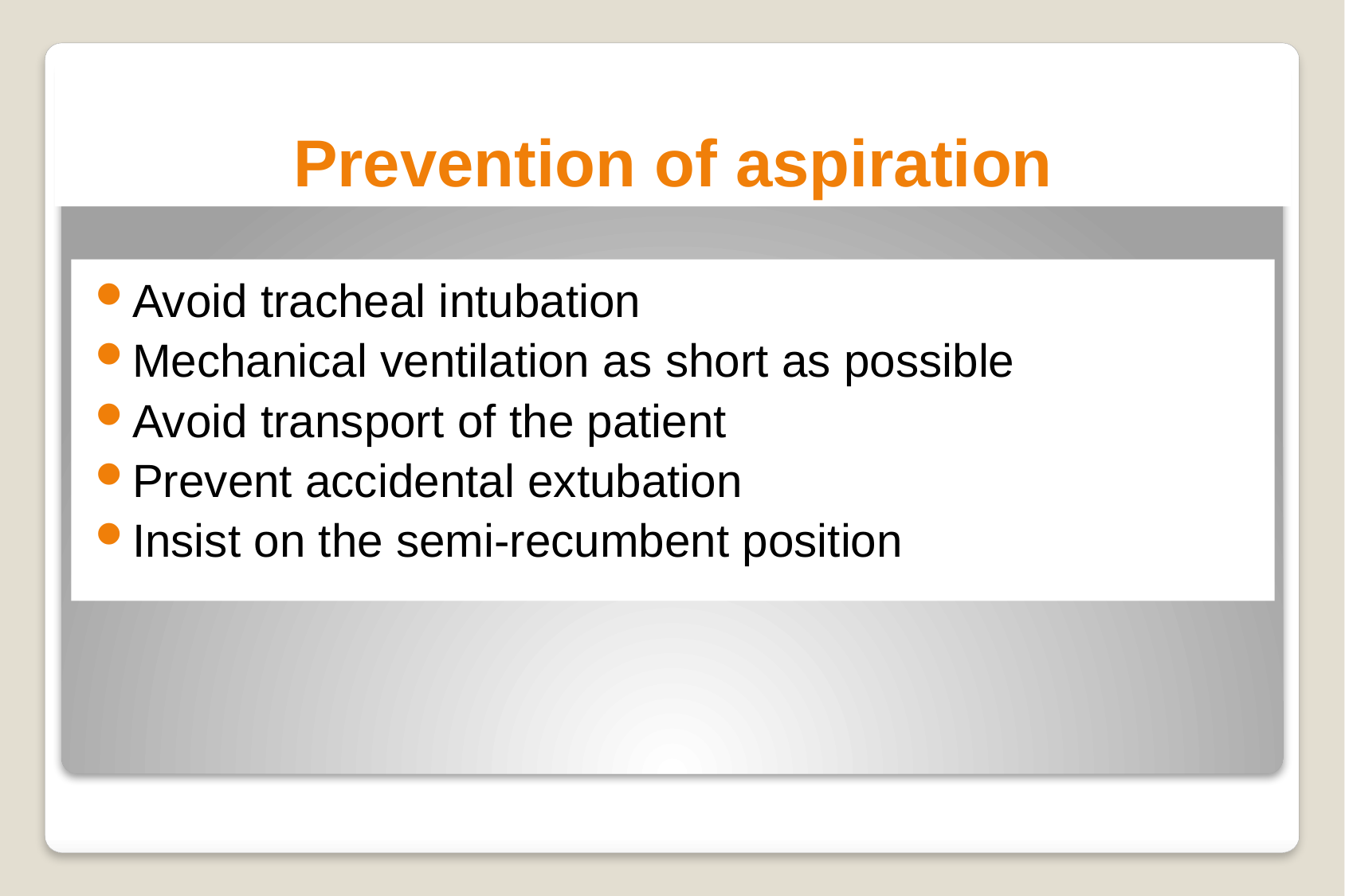

# Prevention of aspiration
Avoid tracheal intubation
Mechanical ventilation as short as possible
Avoid transport of the patient
Prevent accidental extubation
Insist on the semi-recumbent position